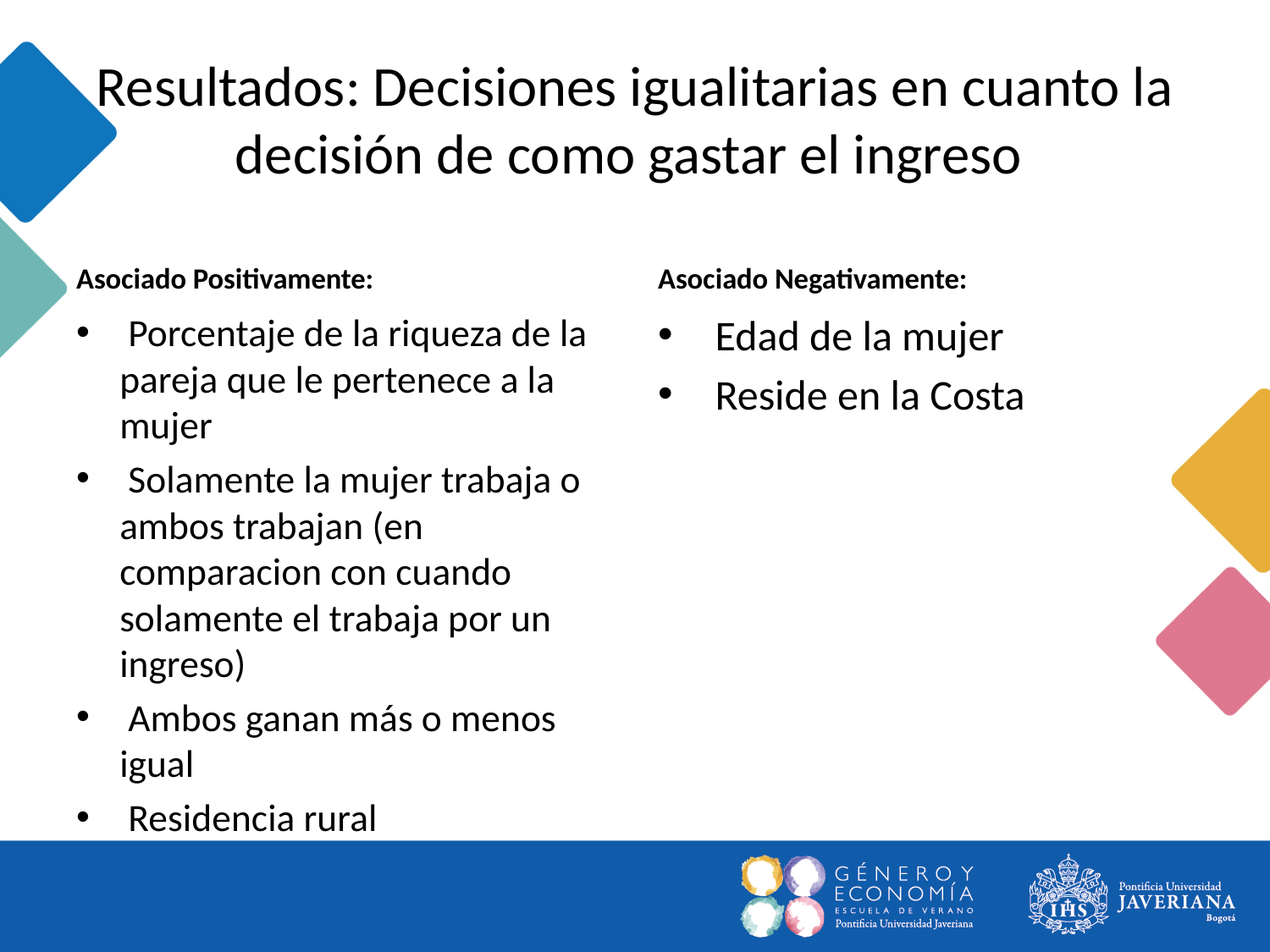

# Resultados: Decisiones igualitarias en cuanto la decisión de como gastar el ingreso

Asociado Positivamente:

Asociado Negativamente:

 Porcentaje de la riqueza de la pareja que le pertenece a la mujer
 Solamente la mujer trabaja o ambos trabajan (en comparacion con cuando solamente el trabaja por un ingreso)
 Ambos ganan más o menos igual
 Residencia rural
 Edad de la mujer
 Reside en la Costa